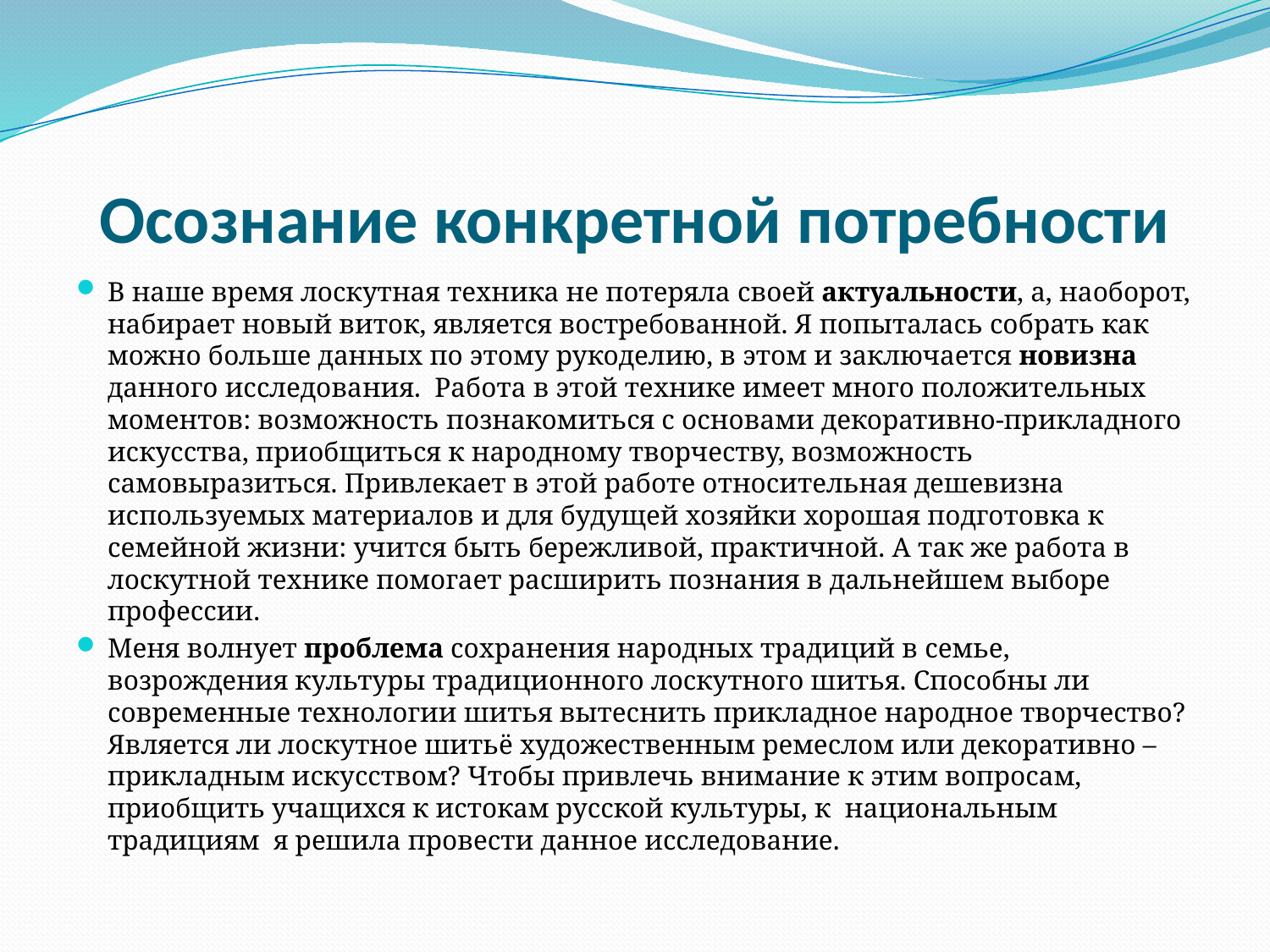

# Осознание конкретной потребности
В наше время лоскутная техника не потеряла своей актуальности, а, наоборот, набирает новый виток, является востребованной. Я попыталась собрать как можно больше данных по этому рукоделию, в этом и заключается новизна данного исследования.  Работа в этой технике имеет много положительных моментов: возможность познакомиться с основами декоративно-прикладного искусства, приобщиться к народному творчеству, возможность самовыразиться. Привлекает в этой работе относительная дешевизна используемых материалов и для будущей хозяйки хорошая подготовка к семейной жизни: учится быть бережливой, практичной. А так же работа в лоскутной технике помогает расширить познания в дальнейшем выборе профессии.
Меня волнует проблема сохранения народных традиций в семье, возрождения культуры традиционного лоскутного шитья. Способны ли современные технологии шитья вытеснить прикладное народное творчество? Является ли лоскутное шитьё художественным ремеслом или декоративно – прикладным искусством? Чтобы привлечь внимание к этим вопросам, приобщить учащихся к истокам русской культуры, к  национальным традициям  я решила провести данное исследование.